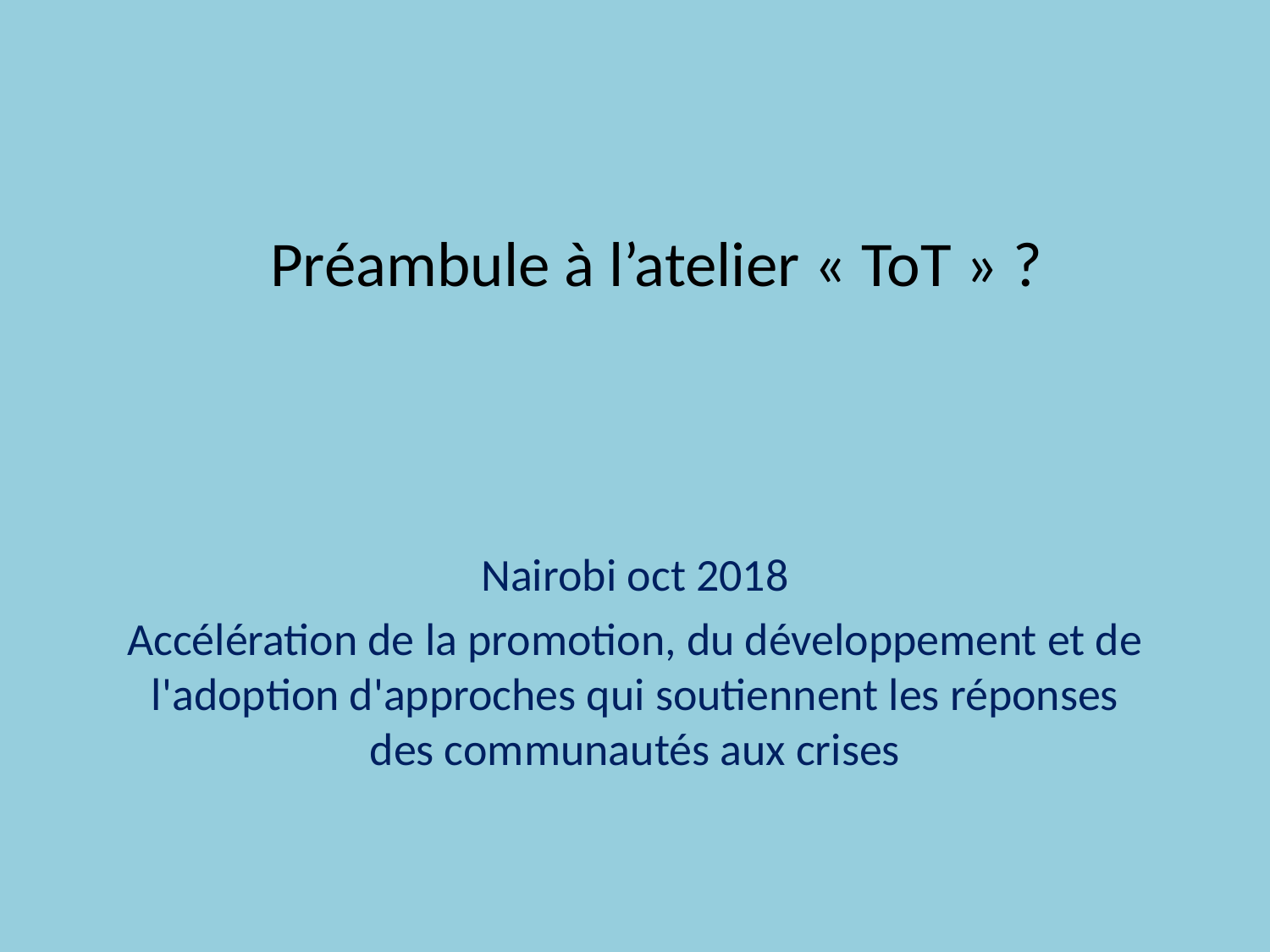

# Préambule à l’atelier « ToT » ?
Nairobi oct 2018
Accélération de la promotion, du développement et de l'adoption d'approches qui soutiennent les réponses des communautés aux crises